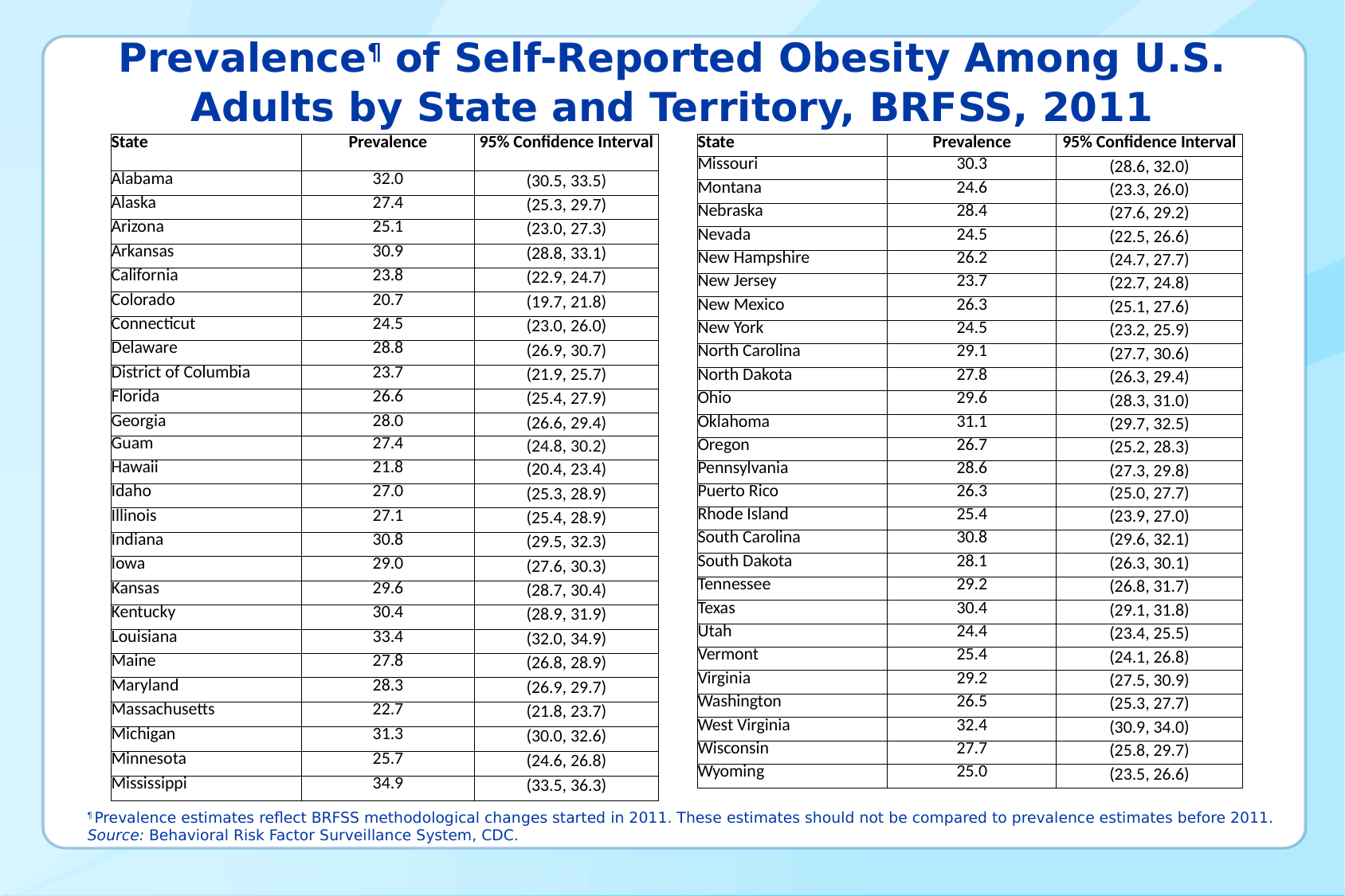

# Prevalence¶ of Self-Reported Obesity Among U.S. Adults by State and Territory, BRFSS, 2011
| State | Prevalence | 95% Confidence Interval |
| --- | --- | --- |
| Alabama | 32.0 | (30.5, 33.5) |
| Alaska | 27.4 | (25.3, 29.7) |
| Arizona | 25.1 | (23.0, 27.3) |
| Arkansas | 30.9 | (28.8, 33.1) |
| California | 23.8 | (22.9, 24.7) |
| Colorado | 20.7 | (19.7, 21.8) |
| Connecticut | 24.5 | (23.0, 26.0) |
| Delaware | 28.8 | (26.9, 30.7) |
| District of Columbia | 23.7 | (21.9, 25.7) |
| Florida | 26.6 | (25.4, 27.9) |
| Georgia | 28.0 | (26.6, 29.4) |
| Guam | 27.4 | (24.8, 30.2) |
| Hawaii | 21.8 | (20.4, 23.4) |
| Idaho | 27.0 | (25.3, 28.9) |
| Illinois | 27.1 | (25.4, 28.9) |
| Indiana | 30.8 | (29.5, 32.3) |
| Iowa | 29.0 | (27.6, 30.3) |
| Kansas | 29.6 | (28.7, 30.4) |
| Kentucky | 30.4 | (28.9, 31.9) |
| Louisiana | 33.4 | (32.0, 34.9) |
| Maine | 27.8 | (26.8, 28.9) |
| Maryland | 28.3 | (26.9, 29.7) |
| Massachusetts | 22.7 | (21.8, 23.7) |
| Michigan | 31.3 | (30.0, 32.6) |
| Minnesota | 25.7 | (24.6, 26.8) |
| Mississippi | 34.9 | (33.5, 36.3) |
| State | Prevalence | 95% Confidence Interval |
| --- | --- | --- |
| Missouri | 30.3 | (28.6, 32.0) |
| Montana | 24.6 | (23.3, 26.0) |
| Nebraska | 28.4 | (27.6, 29.2) |
| Nevada | 24.5 | (22.5, 26.6) |
| New Hampshire | 26.2 | (24.7, 27.7) |
| New Jersey | 23.7 | (22.7, 24.8) |
| New Mexico | 26.3 | (25.1, 27.6) |
| New York | 24.5 | (23.2, 25.9) |
| North Carolina | 29.1 | (27.7, 30.6) |
| North Dakota | 27.8 | (26.3, 29.4) |
| Ohio | 29.6 | (28.3, 31.0) |
| Oklahoma | 31.1 | (29.7, 32.5) |
| Oregon | 26.7 | (25.2, 28.3) |
| Pennsylvania | 28.6 | (27.3, 29.8) |
| Puerto Rico | 26.3 | (25.0, 27.7) |
| Rhode Island | 25.4 | (23.9, 27.0) |
| South Carolina | 30.8 | (29.6, 32.1) |
| South Dakota | 28.1 | (26.3, 30.1) |
| Tennessee | 29.2 | (26.8, 31.7) |
| Texas | 30.4 | (29.1, 31.8) |
| Utah | 24.4 | (23.4, 25.5) |
| Vermont | 25.4 | (24.1, 26.8) |
| Virginia | 29.2 | (27.5, 30.9) |
| Washington | 26.5 | (25.3, 27.7) |
| West Virginia | 32.4 | (30.9, 34.0) |
| Wisconsin | 27.7 | (25.8, 29.7) |
| Wyoming | 25.0 | (23.5, 26.6) |
¶ Prevalence estimates reflect BRFSS methodological changes started in 2011. These estimates should not be compared to prevalence estimates before 2011. Source: Behavioral Risk Factor Surveillance System, CDC.